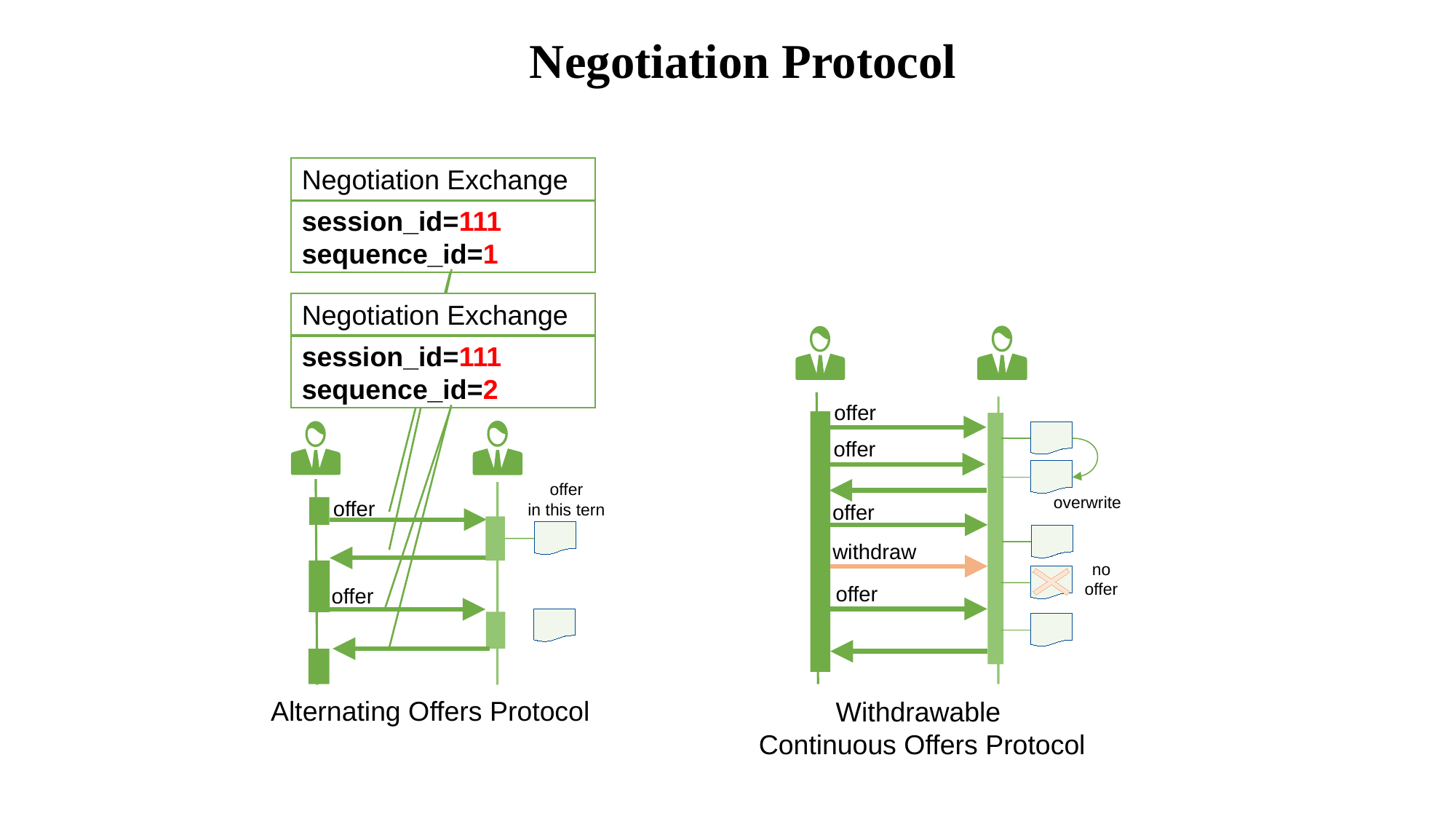

Negotiation Protocol
Negotiation Exchange
session_id=111
sequence_id=1
Negotiation Exchange

session_id=111
sequence_id=2
offer

offer

offer
in this tern
overwrite
offer
offer

withdraw
no
offer

offer
offer

Alternating Offers Protocol
Withdrawable
Continuous Offers Protocol